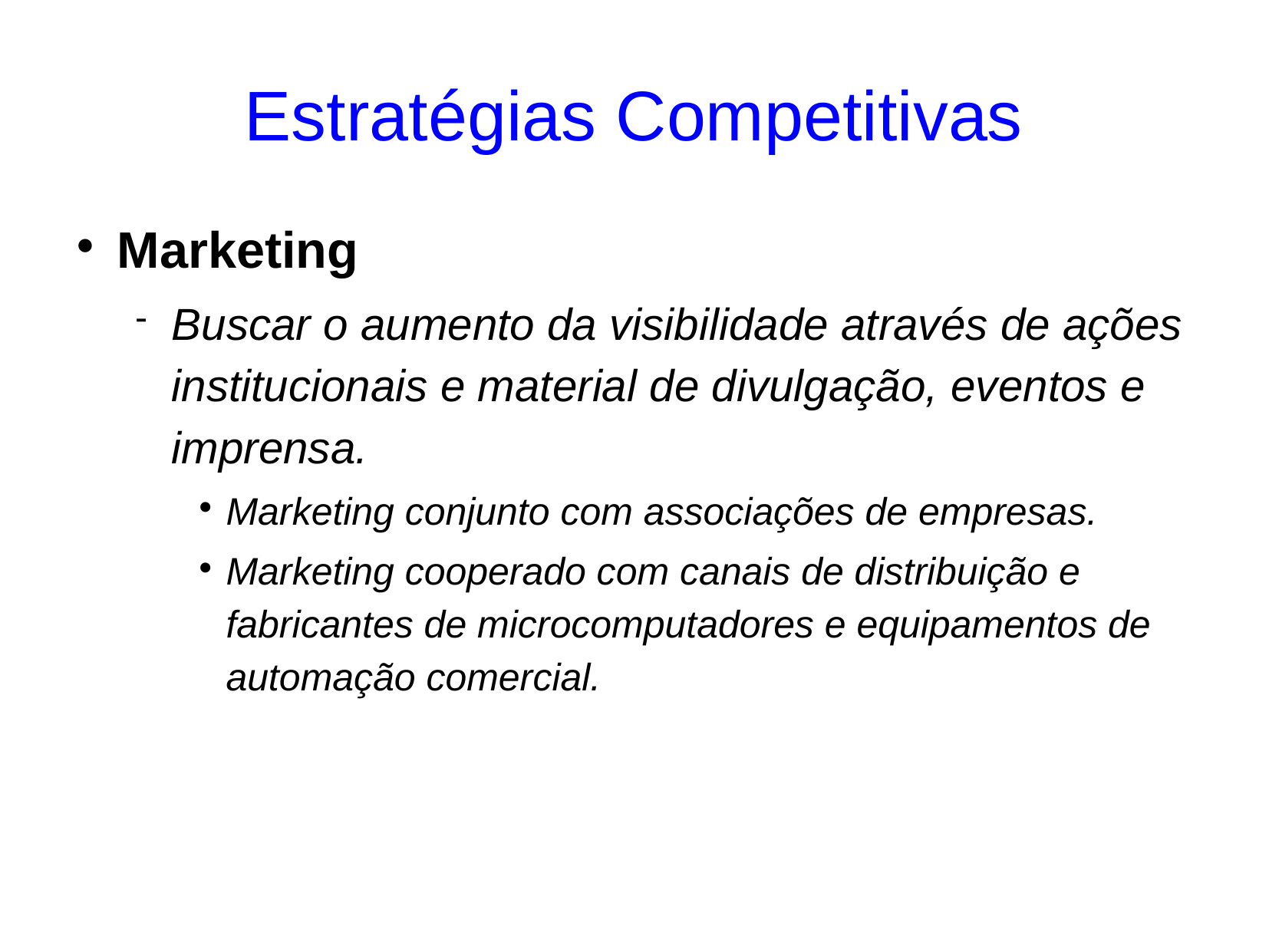

# Estratégias Competitivas
Marketing
Buscar o aumento da visibilidade através de ações institucionais e material de divulgação, eventos e imprensa.
Marketing conjunto com associações de empresas.
Marketing cooperado com canais de distribuição e fabricantes de microcomputadores e equipamentos de automação comercial.